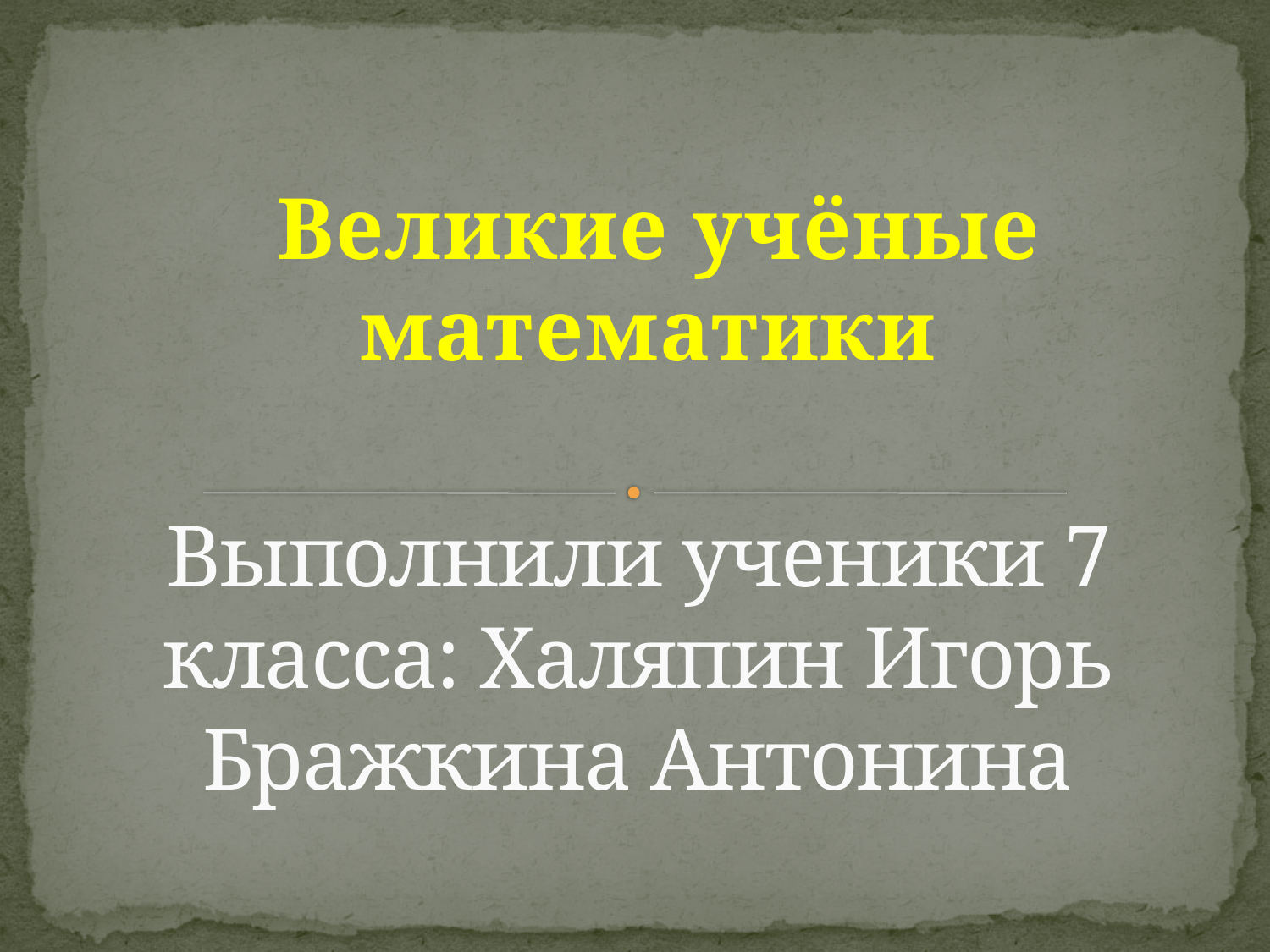

Великие учёные математики
# Выполнили ученики 7 класса: Халяпин Игорь Бражкина Антонина